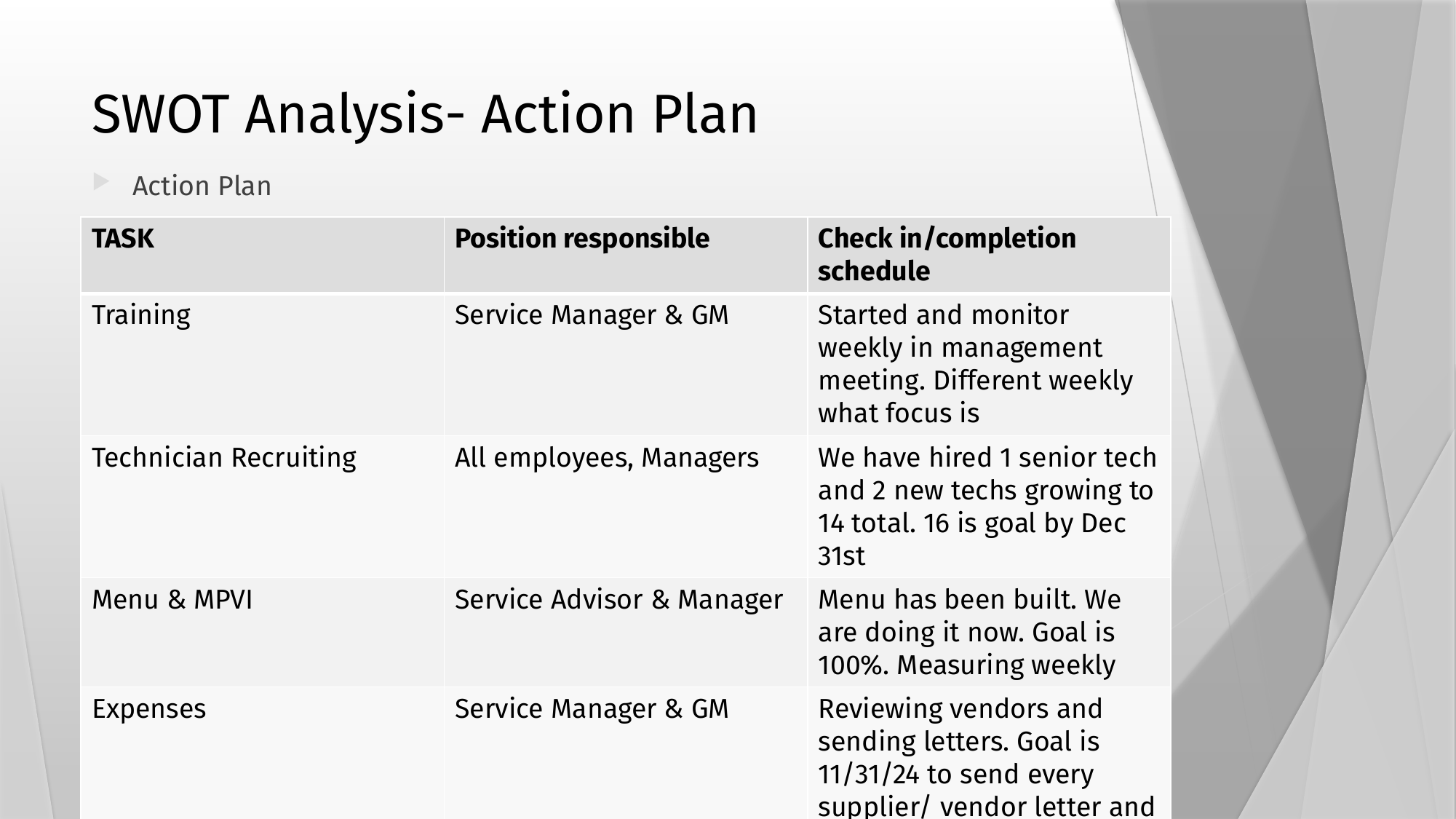

# SWOT Analysis- Action Plan
Action Plan

| TASK | Position responsible | Check in/completion schedule |
| --- | --- | --- |
| Training | Service Manager & GM | Started and monitor weekly in management meeting. Different weekly what focus is |
| Technician Recruiting | All employees, Managers | We have hired 1 senior tech and 2 new techs growing to 14 total. 16 is goal by Dec 31st |
| Menu & MPVI | Service Advisor & Manager | Menu has been built. We are doing it now. Goal is 100%. Measuring weekly |
| Expenses | Service Manager & GM | Reviewing vendors and sending letters. Goal is 11/31/24 to send every supplier/ vendor letter and review services. |
|  |  |  |
|  |  |  |
|  |  |  |